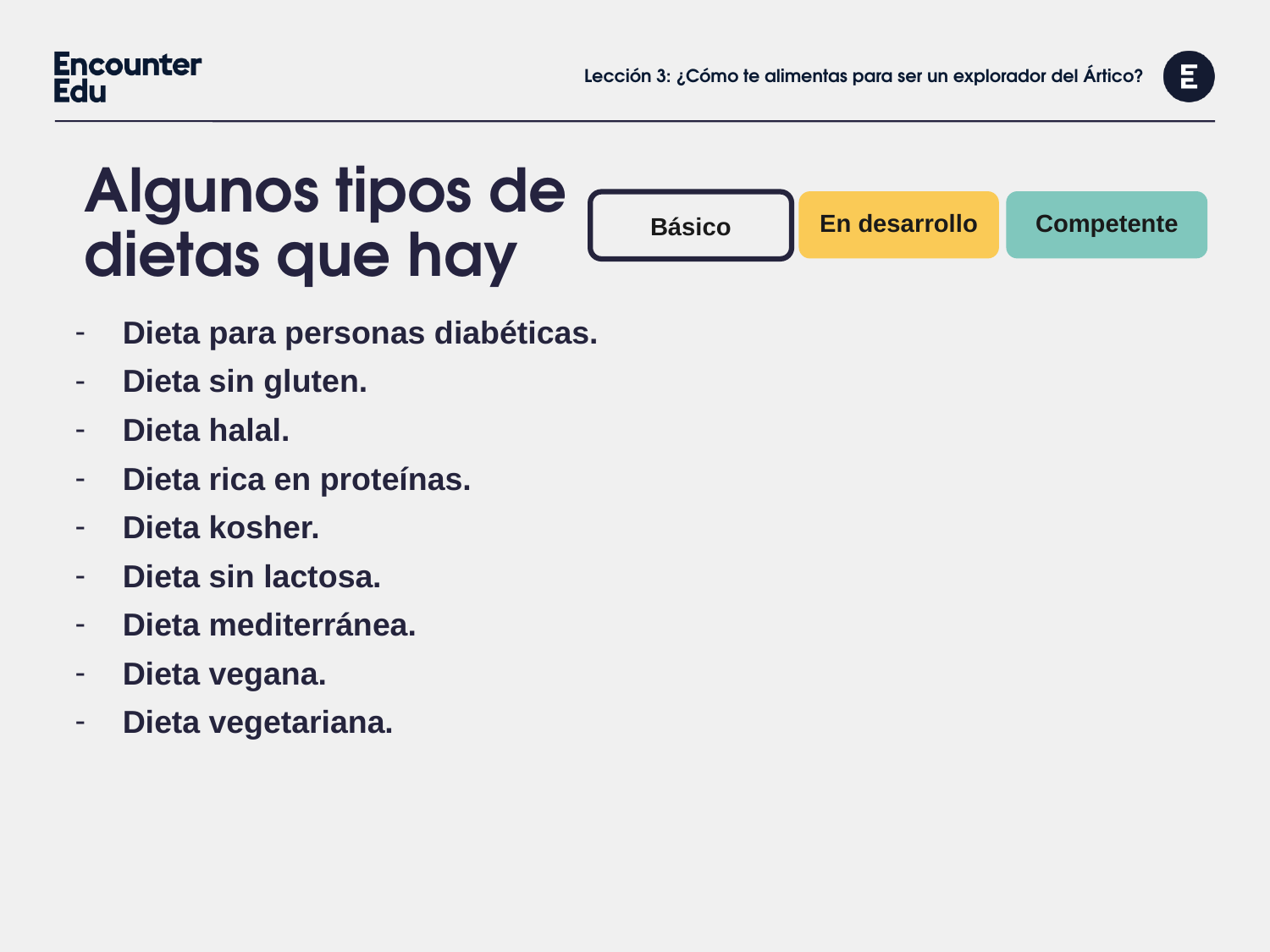

# Lección 3: ¿Cómo te alimentas para ser un explorador del Ártico?
Algunos tipos de
dietas que hay
Competente
En desarrollo
Básico
Dieta para personas diabéticas.
Dieta sin gluten.
Dieta halal.
Dieta rica en proteínas.
Dieta kosher.
Dieta sin lactosa.
Dieta mediterránea.
Dieta vegana.
Dieta vegetariana.